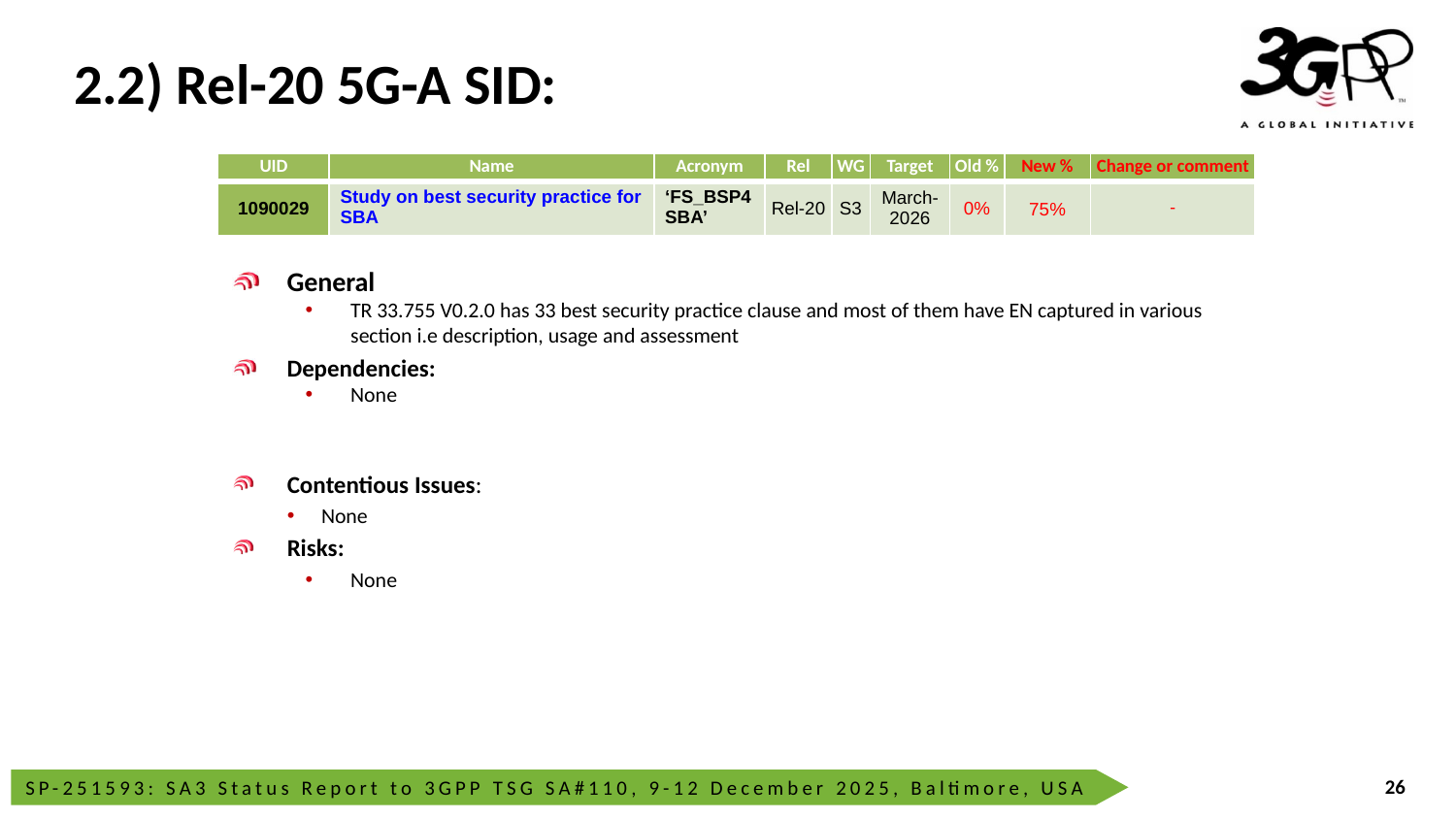

2.2) Rel-20 5G-A SID:
| UID | Name | Acronym | Rel | WG | Target | Old % | New % | Change or comment |
| --- | --- | --- | --- | --- | --- | --- | --- | --- |
| 1090029 | Study on best security practice for SBA | ‘FS\_BSP4SBA’ | Rel-20 | S3 | March-2026 | 0% | 75% | - |
General
TR 33.755 V0.2.0 has 33 best security practice clause and most of them have EN captured in various section i.e description, usage and assessment
Dependencies:
None

Contentious Issues:
None
Risks:
None